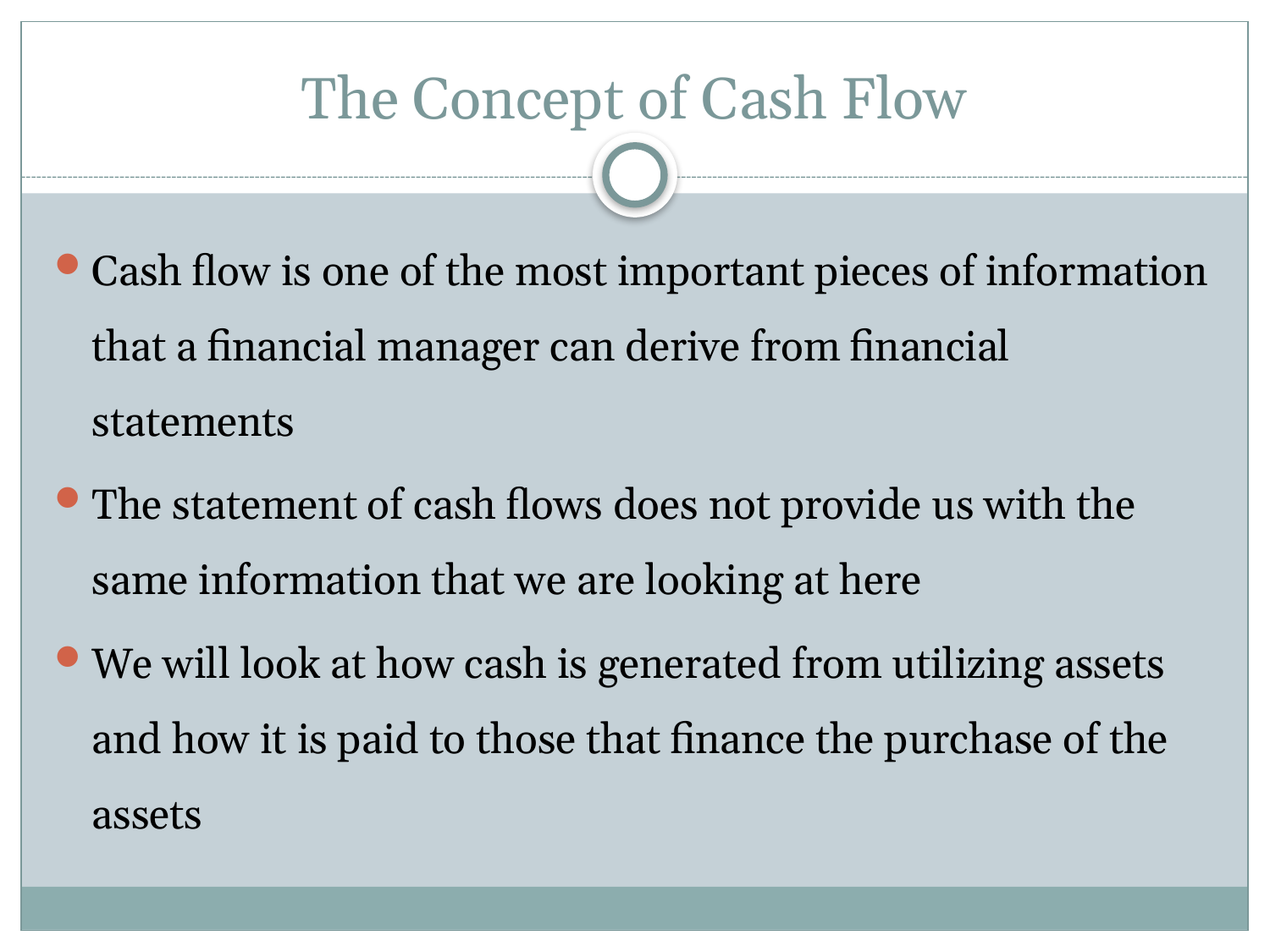

# The Concept of Cash Flow
Cash flow is one of the most important pieces of information that a financial manager can derive from financial statements
The statement of cash flows does not provide us with the same information that we are looking at here
We will look at how cash is generated from utilizing assets and how it is paid to those that finance the purchase of the assets